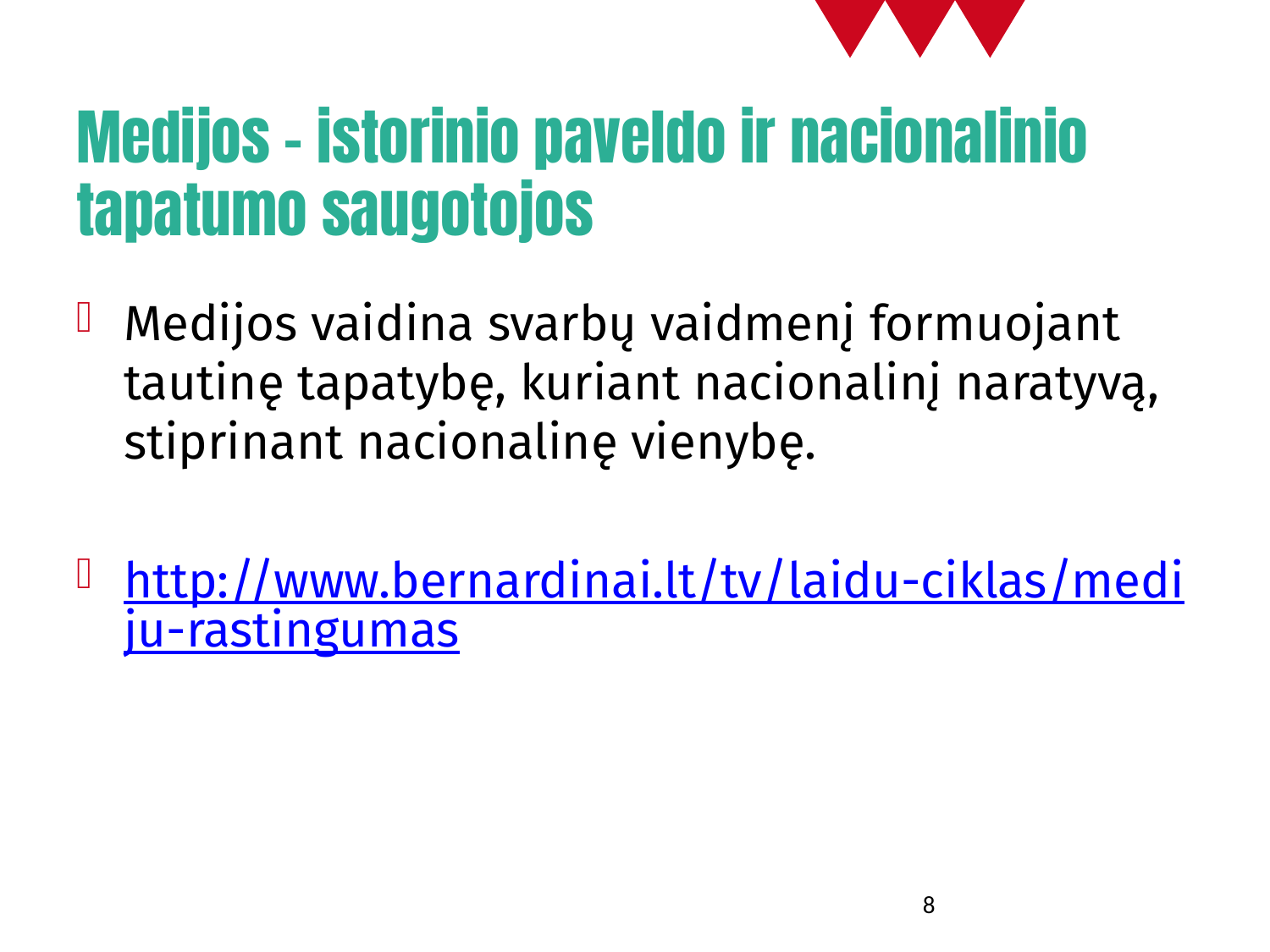

# Medijos – istorinio paveldo ir nacionalinio tapatumo saugotojos
Medijos vaidina svarbų vaidmenį formuojant tautinę tapatybę, kuriant nacionalinį naratyvą, stiprinant nacionalinę vienybę.

http://www.bernardinai.lt/tv/laidu-ciklas/mediju-rastingumas

8